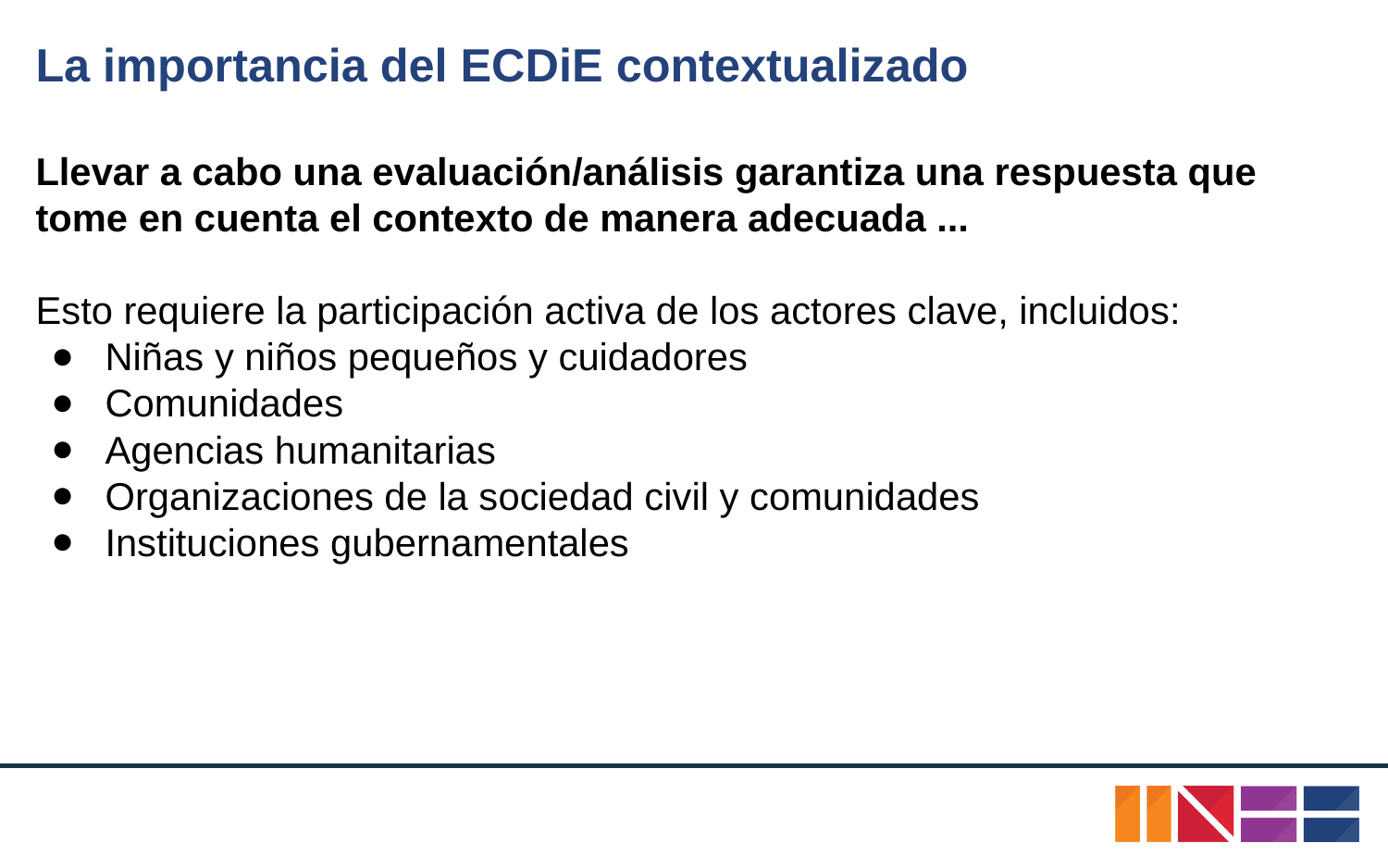

# La importancia del ECDiE contextualizado

Llevar a cabo una evaluación/análisis garantiza una respuesta que tome en cuenta el contexto de manera adecuada ...

Esto requiere la participación activa de los actores clave, incluidos:
Niñas y niños pequeños y cuidadores
Comunidades
Agencias humanitarias
Organizaciones de la sociedad civil y comunidades
Instituciones gubernamentales